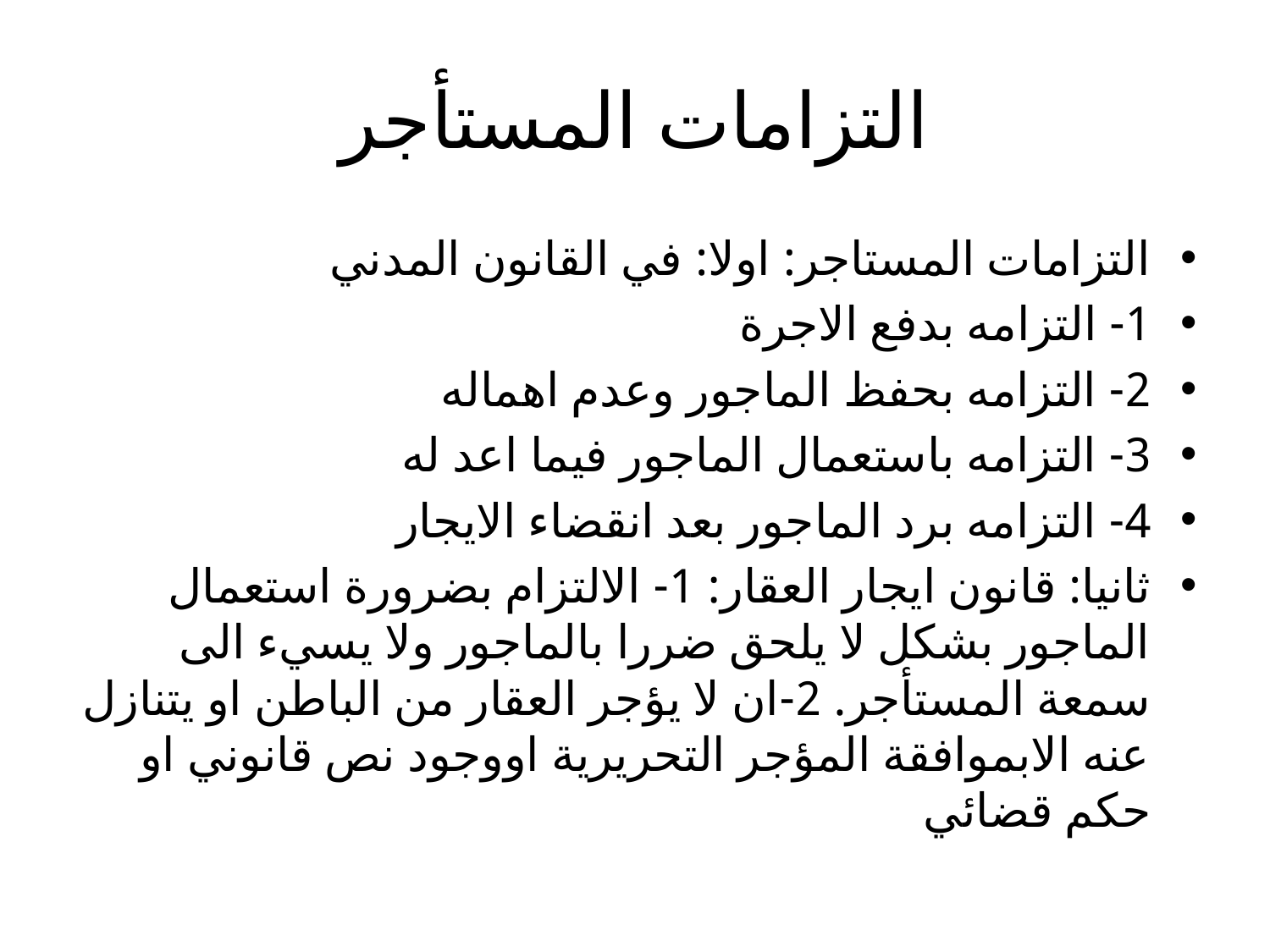

# التزامات المستأجر
التزامات المستاجر: اولا: في القانون المدني
1- التزامه بدفع الاجرة
2- التزامه بحفظ الماجور وعدم اهماله
3- التزامه باستعمال الماجور فيما اعد له
4- التزامه برد الماجور بعد انقضاء الايجار
ثانيا: قانون ايجار العقار: 1- الالتزام بضرورة استعمال الماجور بشكل لا يلحق ضررا بالماجور ولا يسيء الى سمعة المستأجر. 2-ان لا يؤجر العقار من الباطن او يتنازل عنه الابموافقة المؤجر التحريرية اووجود نص قانوني او حكم قضائي